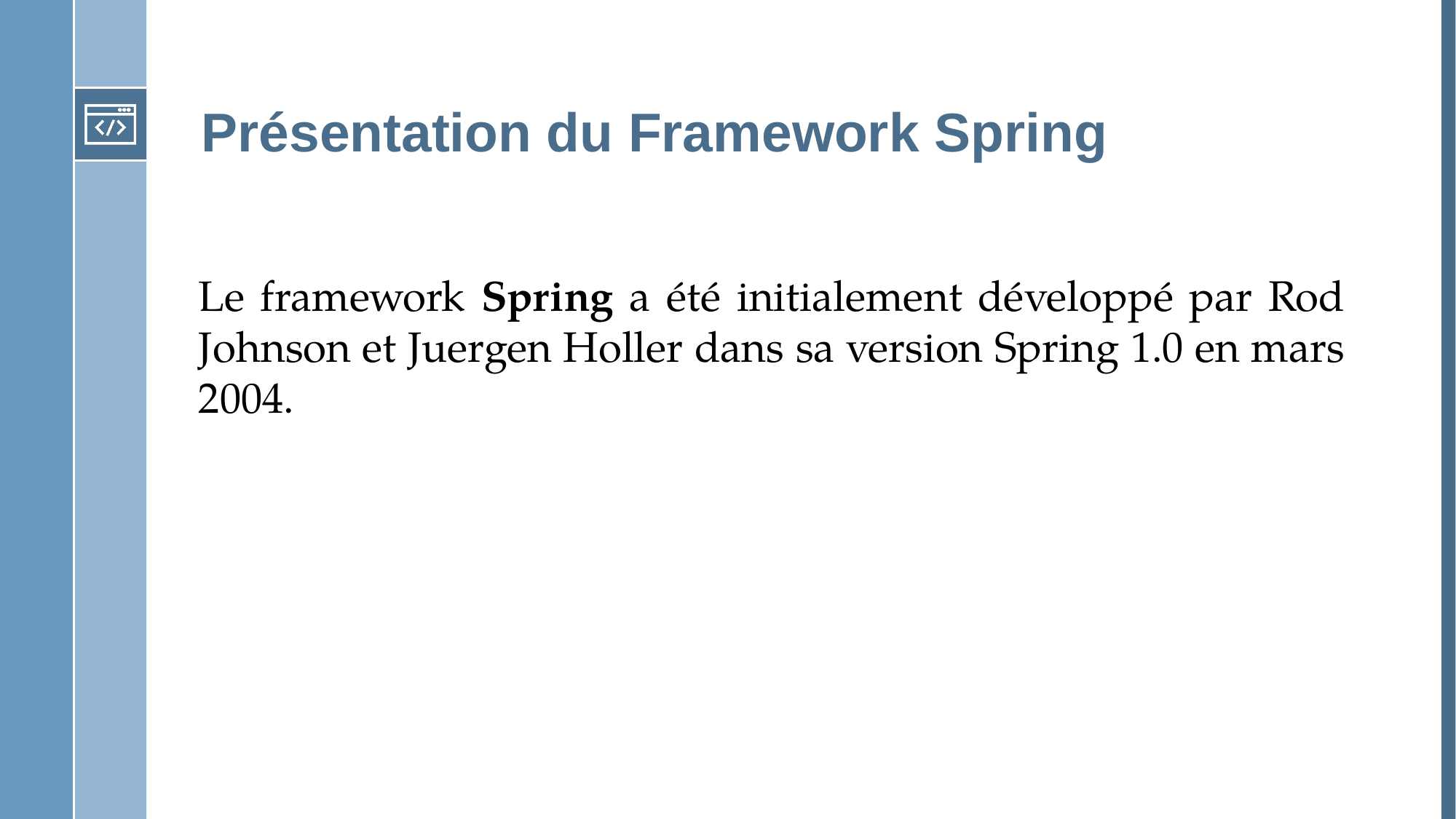

# Présentation du Framework Spring
Le framework Spring a été initialement développé par Rod Johnson et Juergen Holler dans sa version Spring 1.0 en mars 2004.